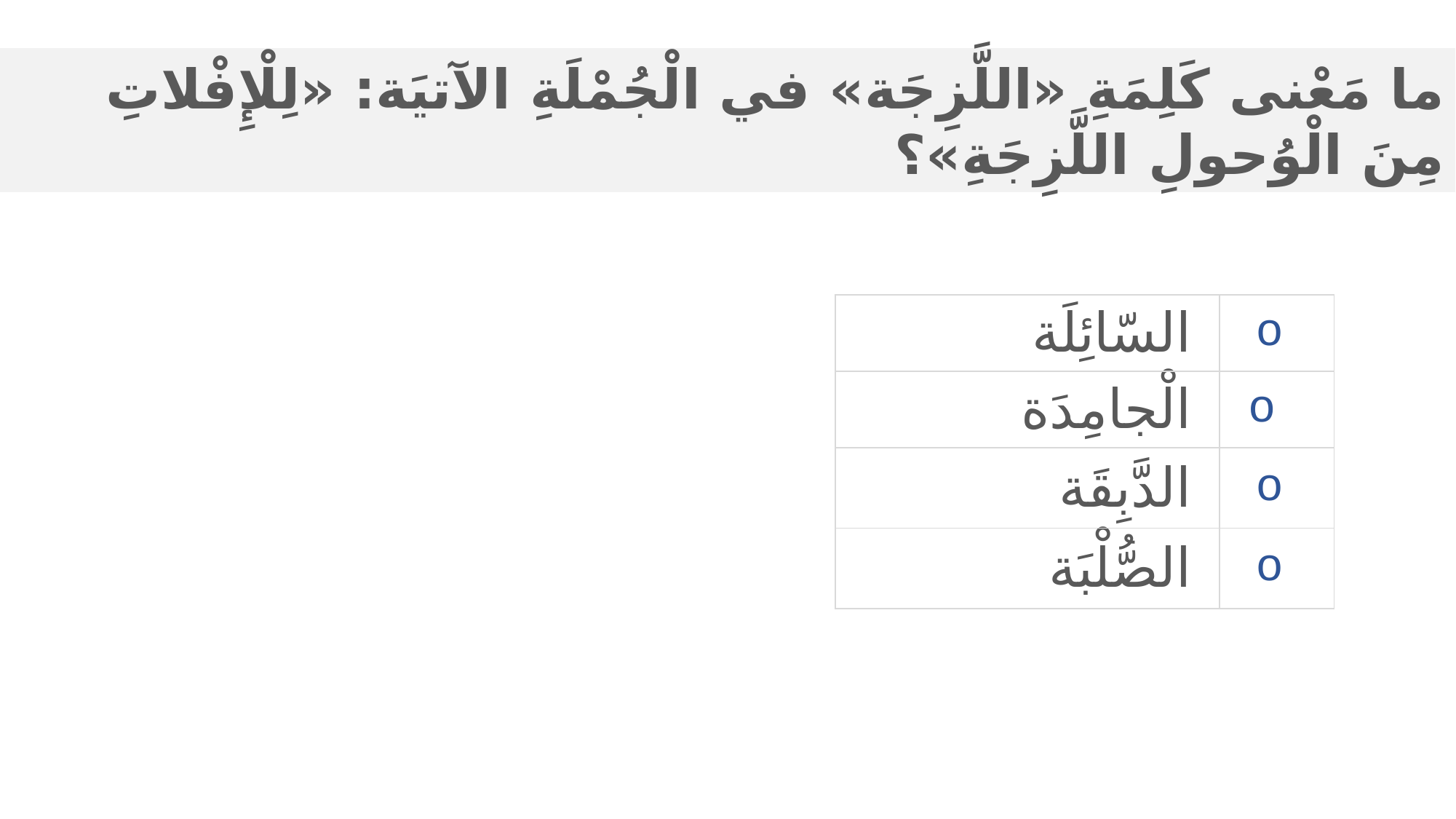

ما مَعْنى كَلِمَةِ «اللَّزِجَة» في الْجُمْلَةِ الآتيَة: «لِلْإِفْلاتِ مِنَ الْوُحولِ اللَّزِجَةِ»؟
| السّائِلَة |  |
| --- | --- |
| الْجامِدَة |  |
| الدَّبِقَة |  |
| الصُّلْبَة |  |